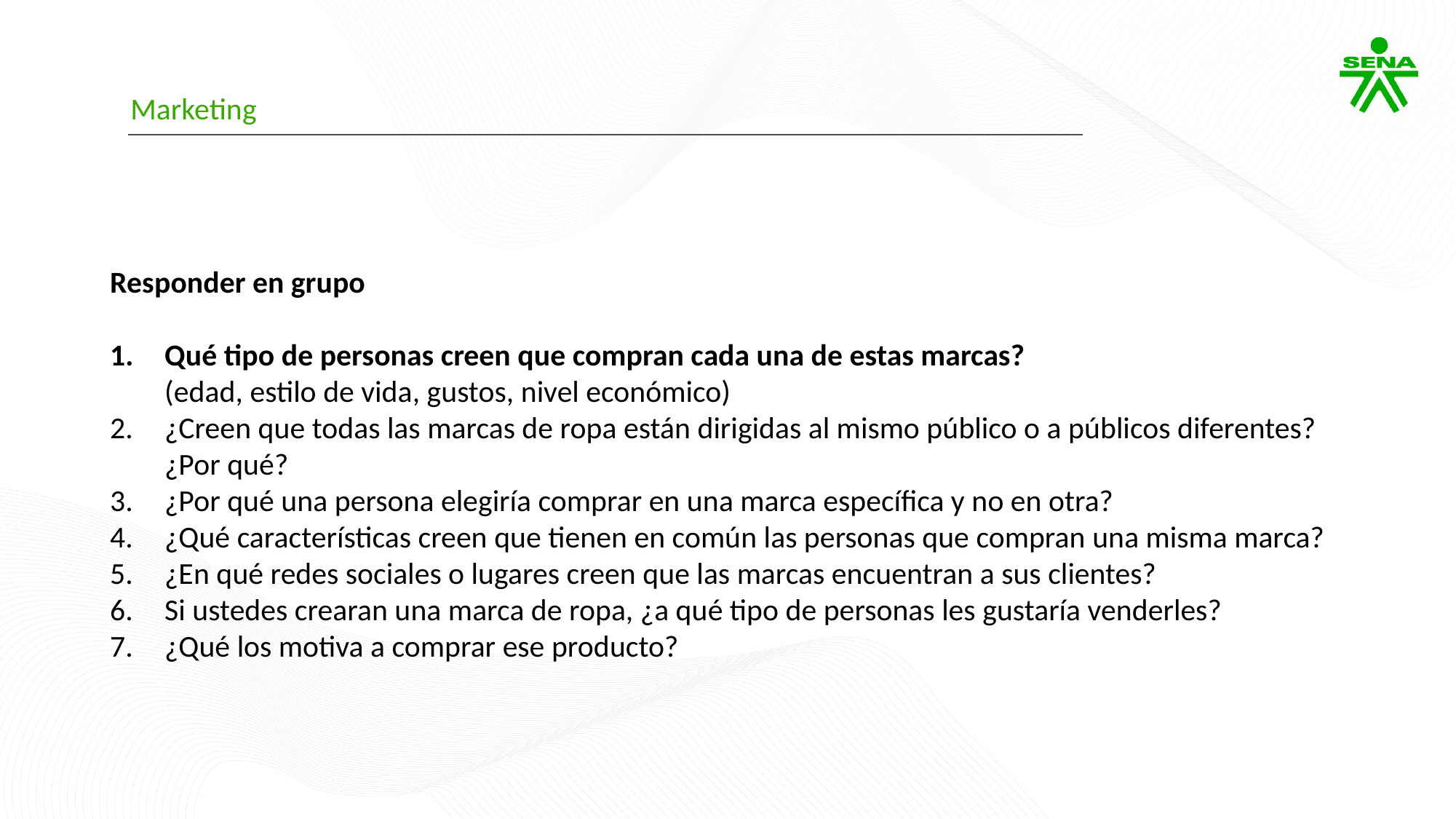

Marketing
Responder en grupo

Qué tipo de personas creen que compran cada una de estas marcas?
(edad, estilo de vida, gustos, nivel económico)
¿Creen que todas las marcas de ropa están dirigidas al mismo público o a públicos diferentes? ¿Por qué?
¿Por qué una persona elegiría comprar en una marca específica y no en otra?
¿Qué características creen que tienen en común las personas que compran una misma marca?
¿En qué redes sociales o lugares creen que las marcas encuentran a sus clientes?
Si ustedes crearan una marca de ropa, ¿a qué tipo de personas les gustaría venderles?
¿Qué los motiva a comprar ese producto?